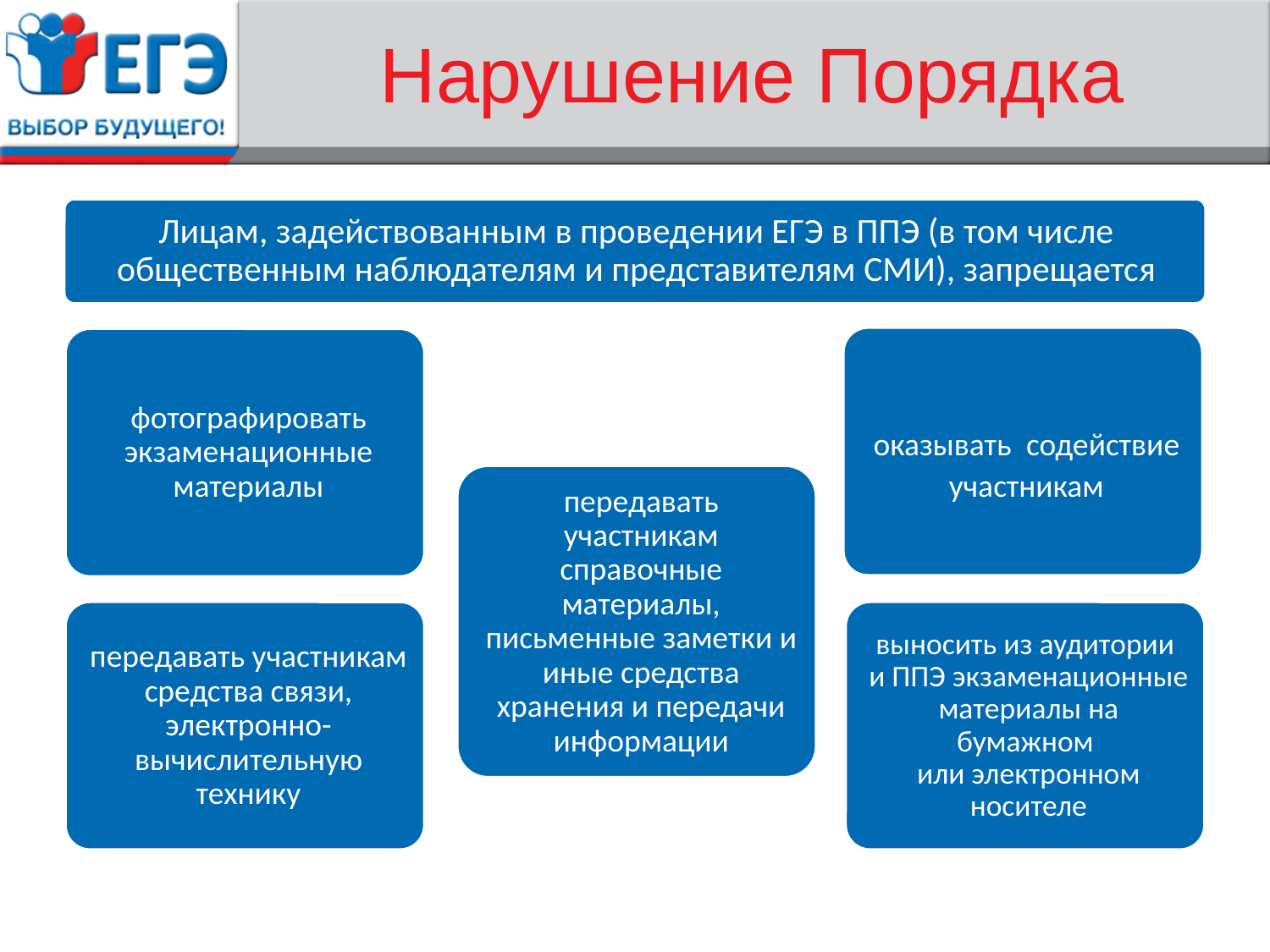

# Нарушение Порядка
Лицам, задействованным в проведении ЕГЭ в ППЭ (в том числе общественным наблюдателям и представителям СМИ), запрещается
фотографировать экзаменационные материалы
передавать участникам средства связи, электронно-вычислительную технику
передавать участникам справочные материалы, письменные заметки и иные средства хранения и передачи информации
оказывать содействие участникам
выносить из аудитории
и ППЭ экзаменационные материалы на бумажном
или электронном носителе